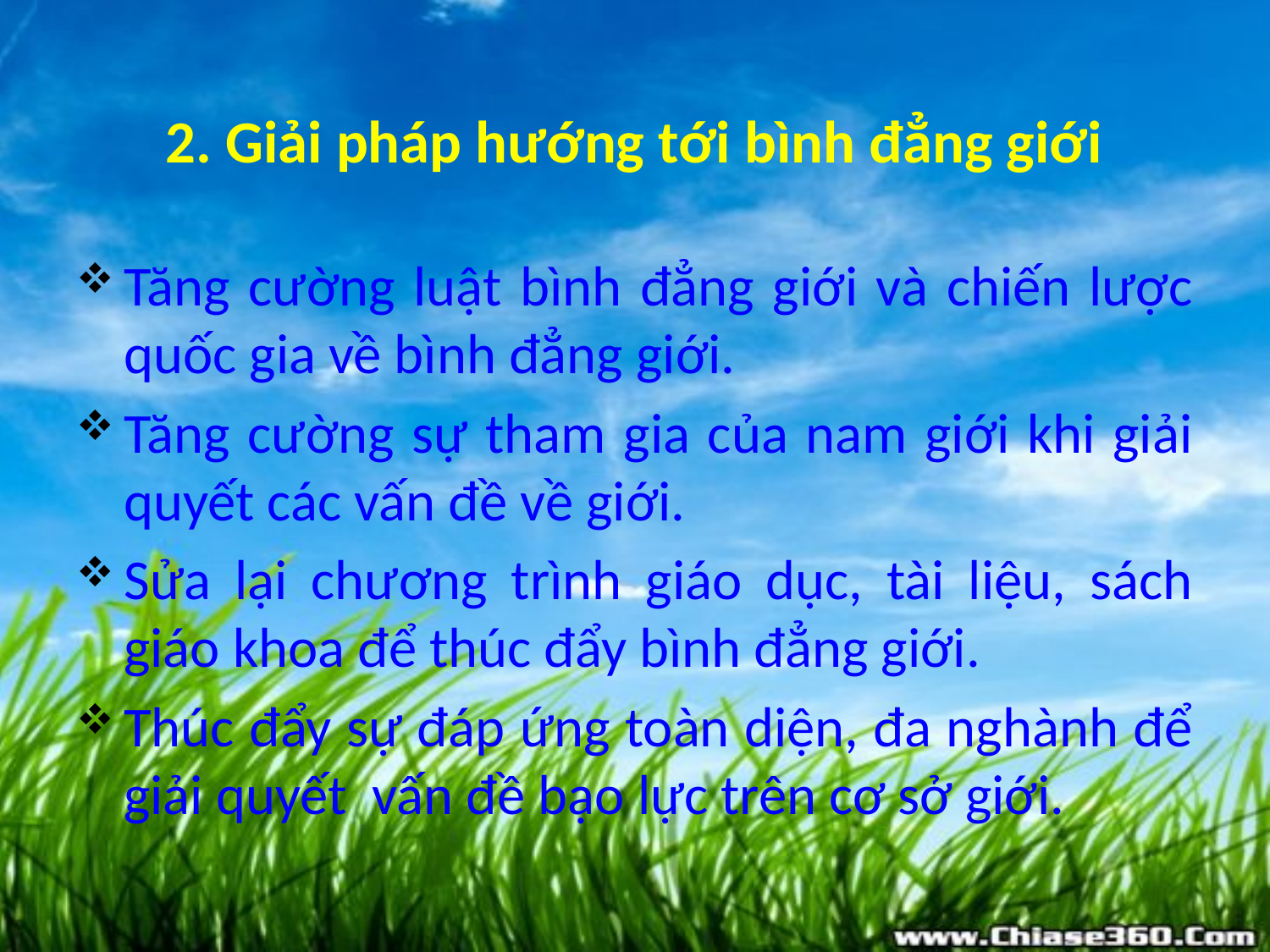

# 2. Giải pháp hướng tới bình đẳng giới
Tăng cường luật bình đẳng giới và chiến lược quốc gia về bình đẳng giới.
Tăng cường sự tham gia của nam giới khi giải quyết các vấn đề về giới.
Sửa lại chương trình giáo dục, tài liệu, sách giáo khoa để thúc đẩy bình đẳng giới.
Thúc đẩy sự đáp ứng toàn diện, đa nghành để giải quyết  vấn đề bạo lực trên cơ sở giới.